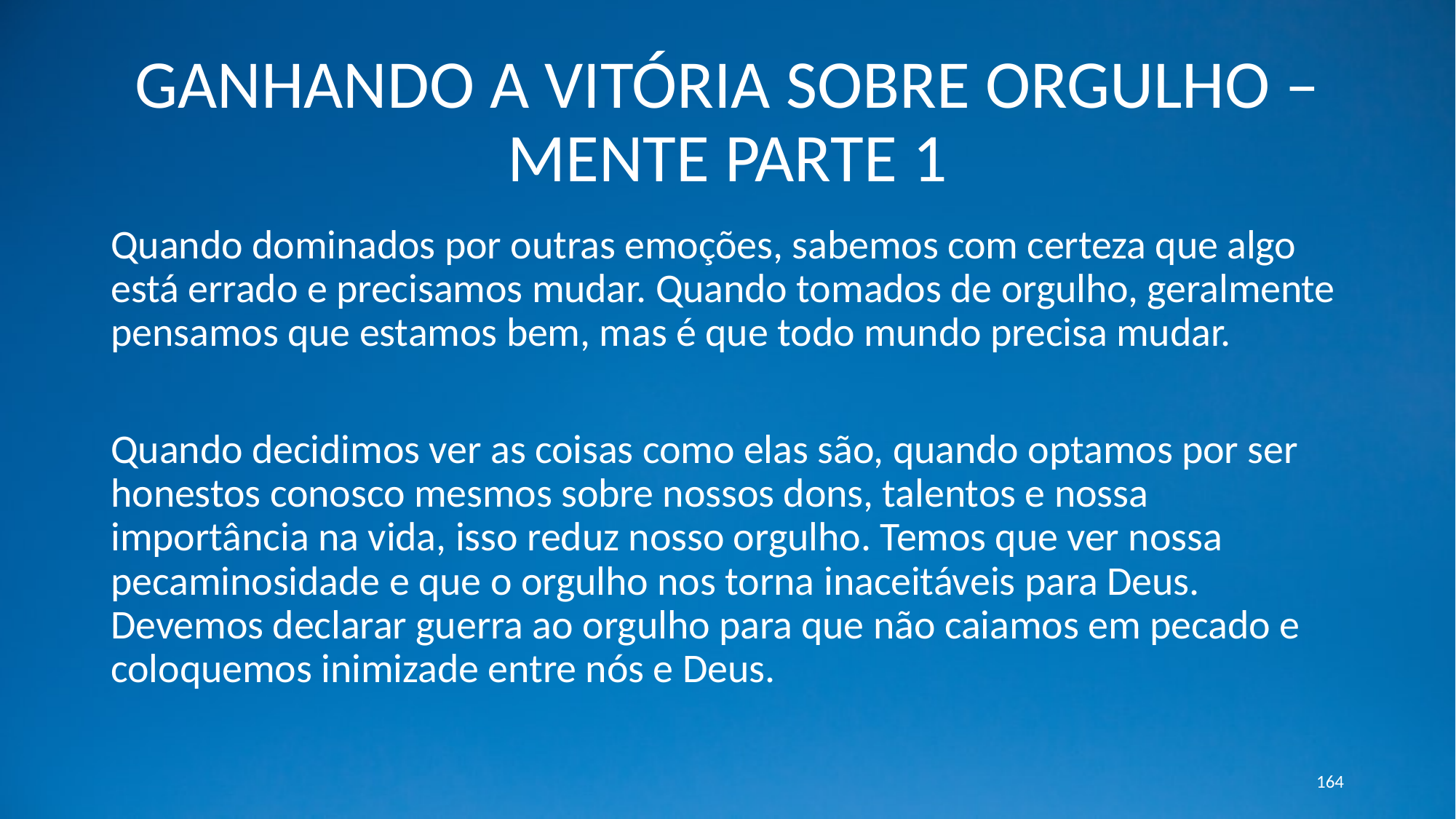

# GANHANDO A VITÓRIA SOBRE ORGULHO – MENTE PARTE 1
Quando dominados por outras emoções, sabemos com certeza que algo está errado e precisamos mudar. Quando tomados de orgulho, geralmente pensamos que estamos bem, mas é que todo mundo precisa mudar.

Quando decidimos ver as coisas como elas são, quando optamos por ser honestos conosco mesmos sobre nossos dons, talentos e nossa importância na vida, isso reduz nosso orgulho. Temos que ver nossa pecaminosidade e que o orgulho nos torna inaceitáveis para Deus. Devemos declarar guerra ao orgulho para que não caiamos em pecado e coloquemos inimizade entre nós e Deus.
164